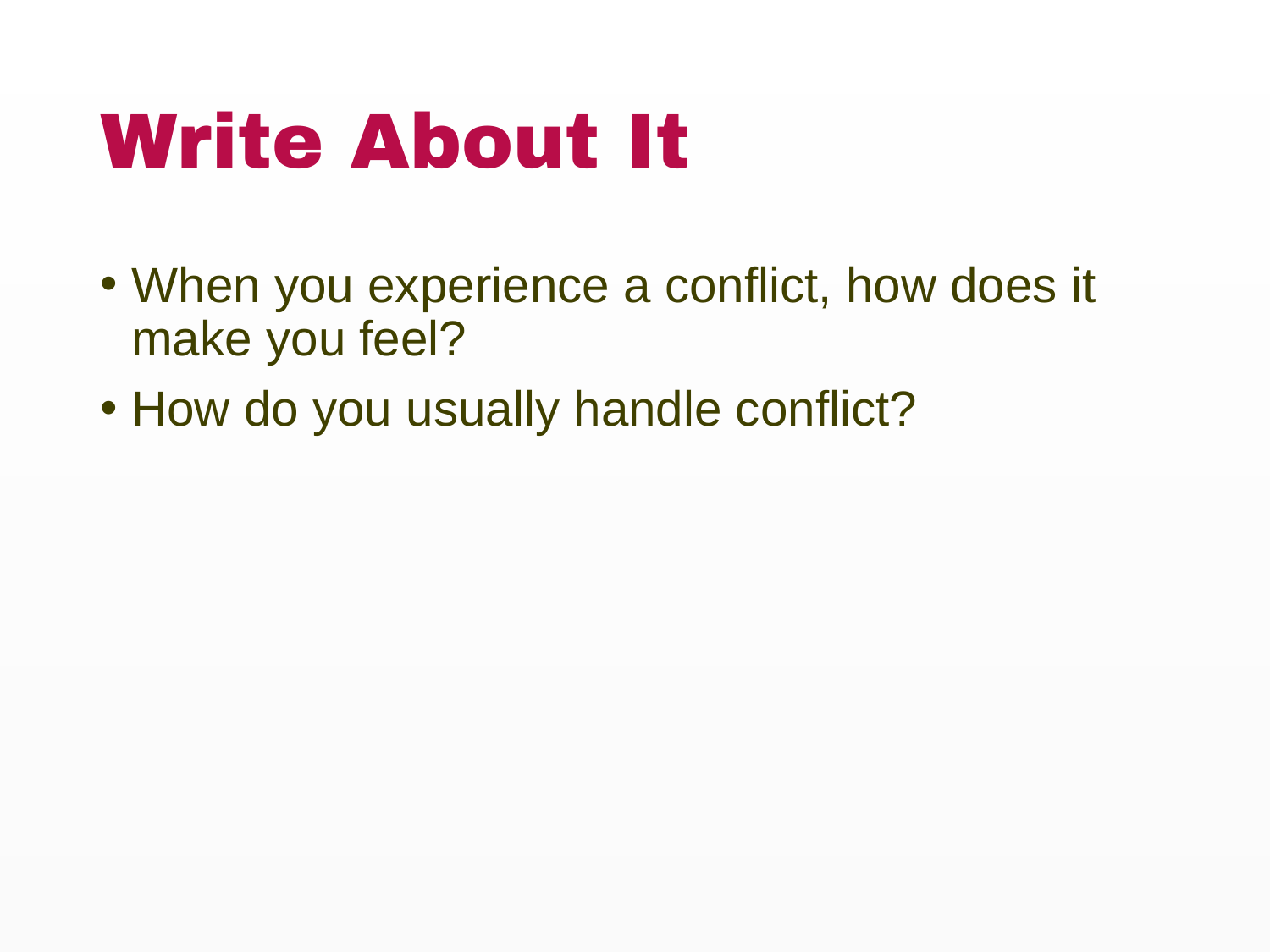

# Write About It
When you experience a conflict, how does it make you feel?
How do you usually handle conflict?